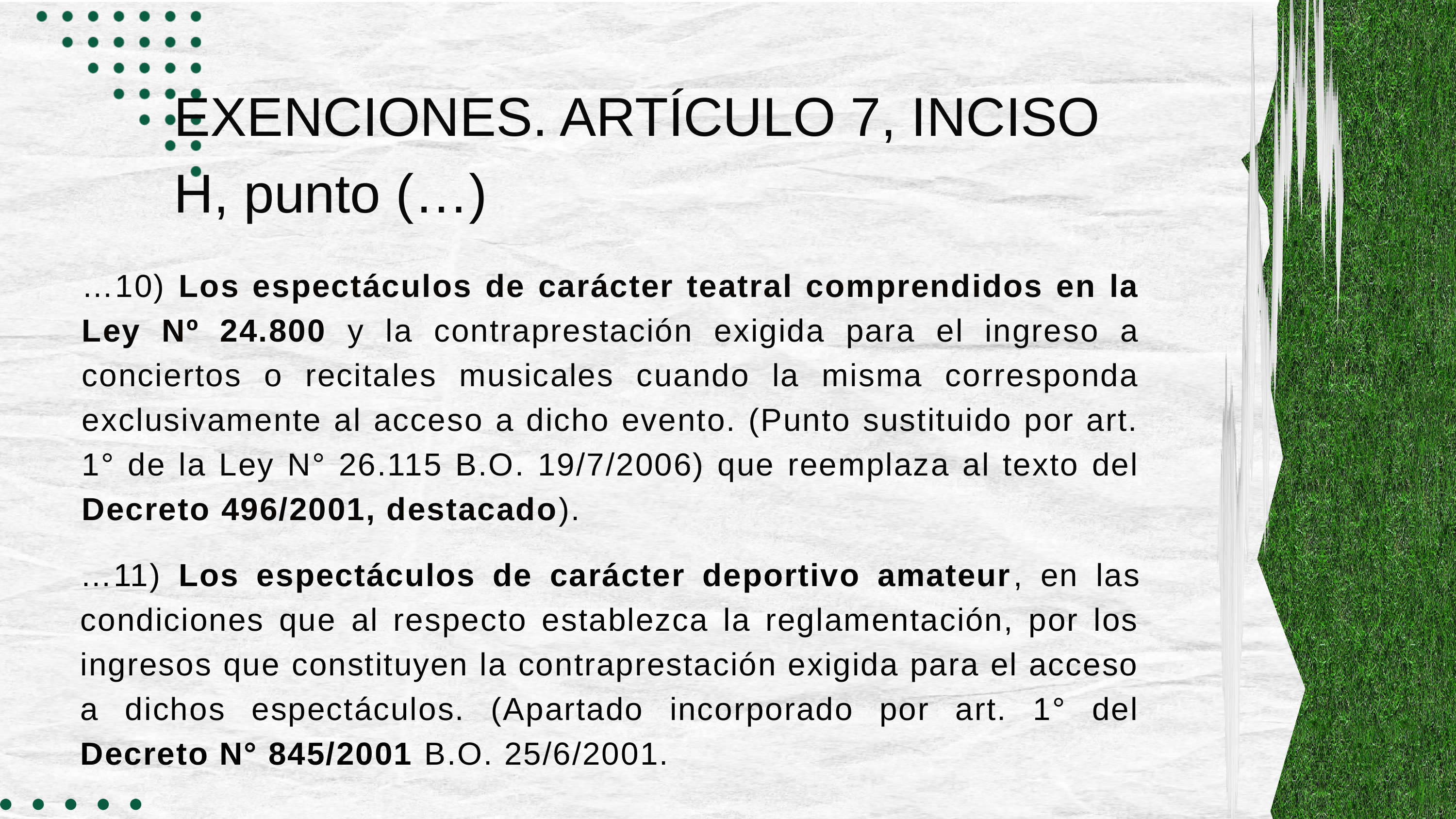

EXENCIONES. ARTÍCULO 7, INCISO H, punto (…)

…10) Los espectáculos de carácter teatral comprendidos en la Ley Nº 24.800 y la contraprestación exigida para el ingreso a conciertos o recitales musicales cuando la misma corresponda exclusivamente al acceso a dicho evento. (Punto sustituido por art. 1° de la Ley N° 26.115 B.O. 19/7/2006) que reemplaza al texto del Decreto 496/2001, destacado).
…11) Los espectáculos de carácter deportivo amateur, en las condiciones que al respecto establezca la reglamentación, por los ingresos que constituyen la contraprestación exigida para el acceso a dichos espectáculos. (Apartado incorporado por art. 1° del Decreto N° 845/2001 B.O. 25/6/2001.